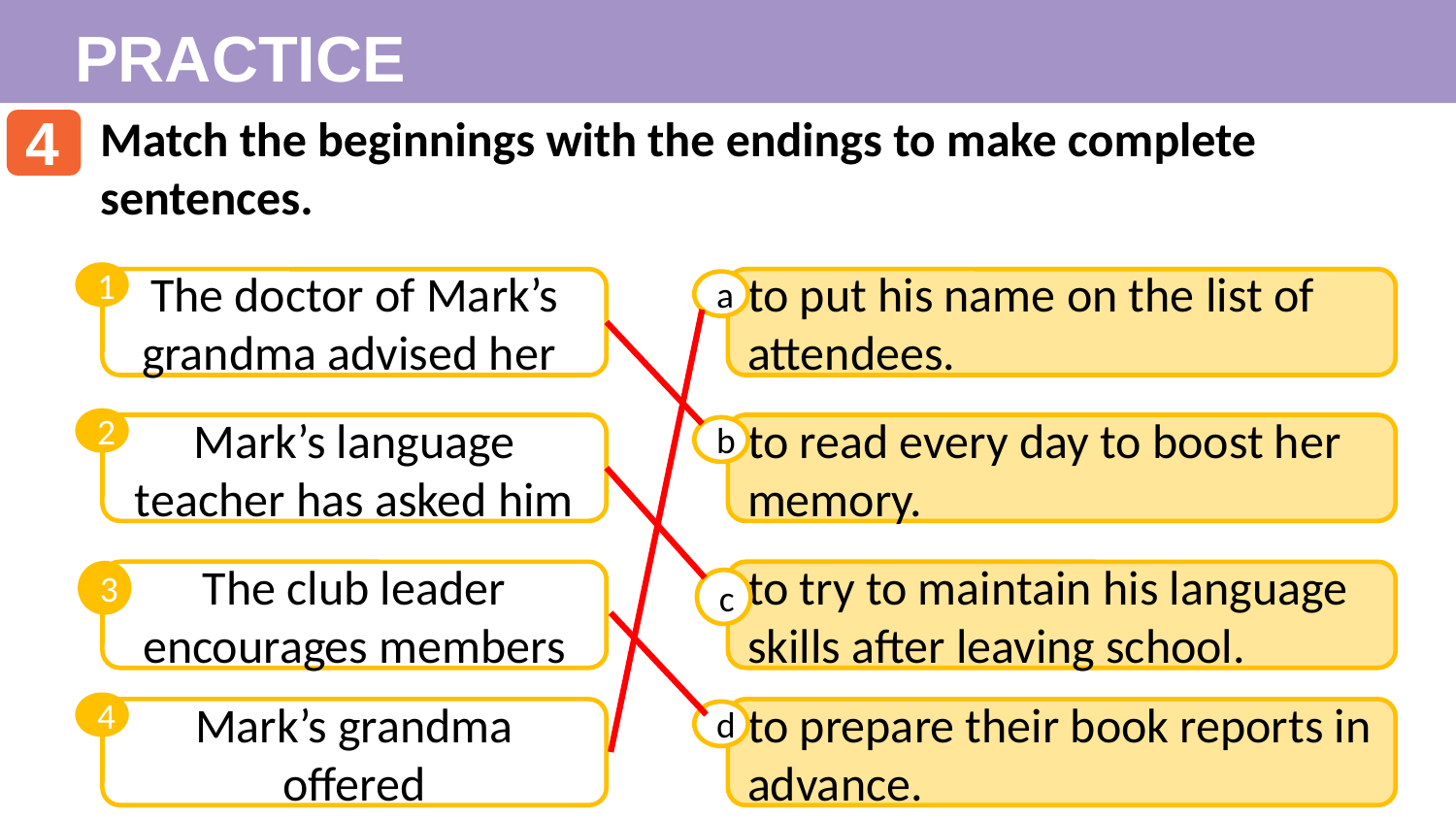

PRACTICE
4
Match the beginnings with the endings to make complete sentences.

1
to put his name on the list of attendees.
The doctor of Mark’s grandma advised her
a
2
to read every day to boost her memory.
Mark’s language teacher has asked him
b
3
to try to maintain his language skills after leaving school.
The club leader encourages members
c
4
to prepare their book reports in advance.
Mark’s grandma offered
d